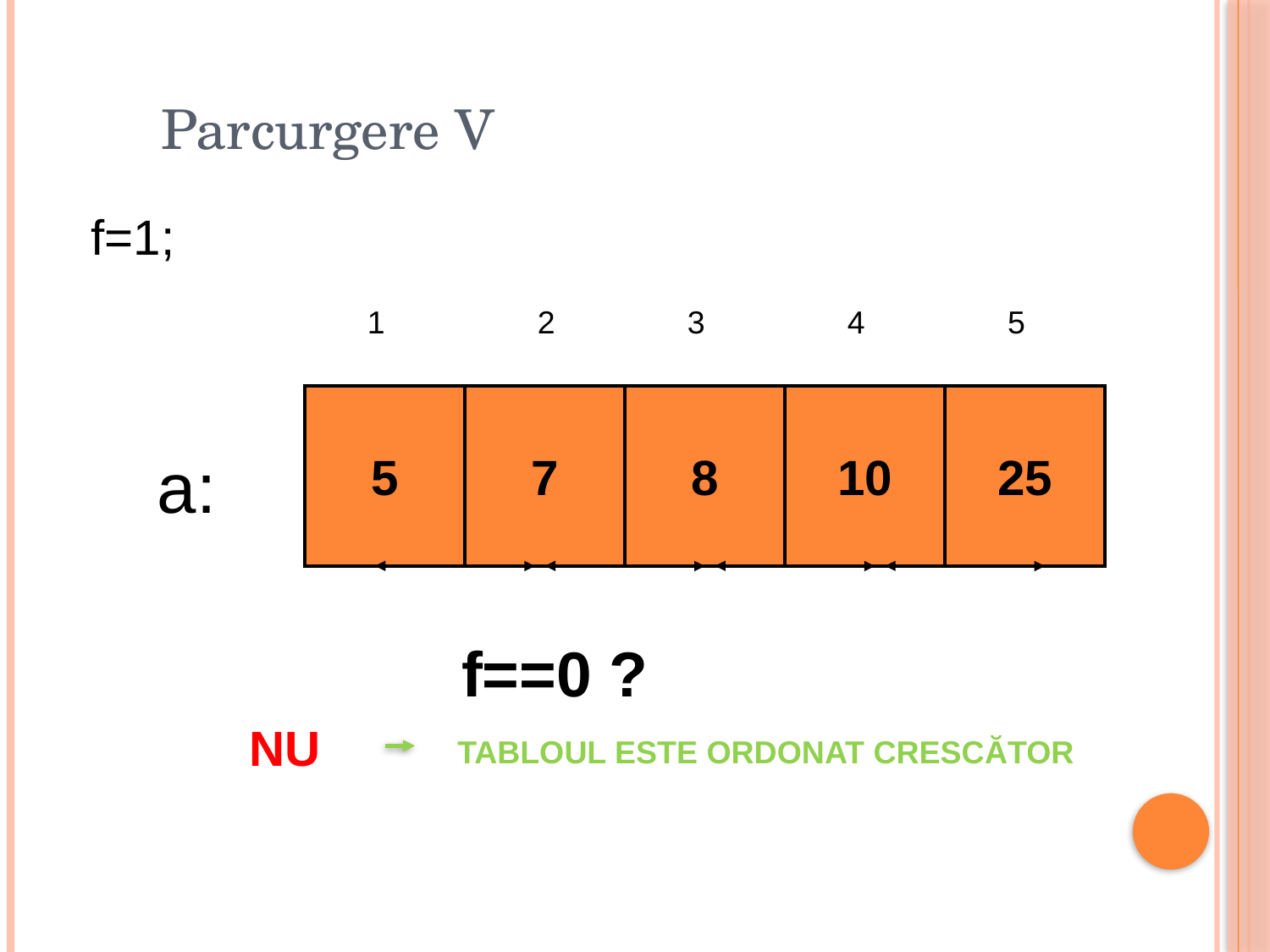

Parcurgere V
 f=1;
1
2
3
4
5
5
7
8
10
25
a:
f==0 ?
NU
TABLOUL ESTE ORDONAT CRESCĂTOR